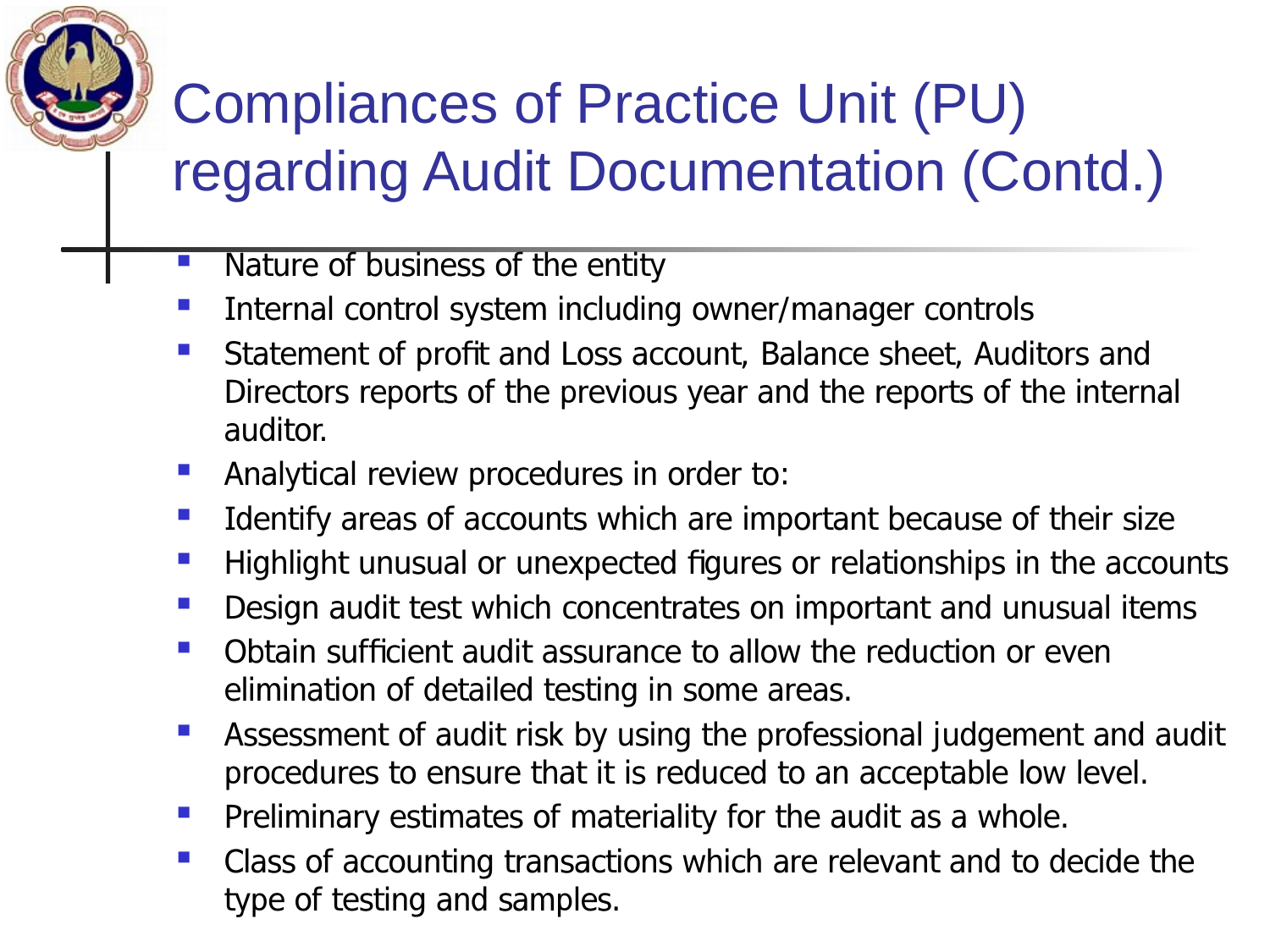

# Compliances of Practice Unit (PU) regarding Audit Documentation (Contd.)
Nature of business of the entity
Internal control system including owner/manager controls
Statement of profit and Loss account, Balance sheet, Auditors and Directors reports of the previous year and the reports of the internal auditor.
Analytical review procedures in order to:
Identify areas of accounts which are important because of their size
Highlight unusual or unexpected figures or relationships in the accounts
Design audit test which concentrates on important and unusual items
Obtain sufficient audit assurance to allow the reduction or even elimination of detailed testing in some areas.
Assessment of audit risk by using the professional judgement and audit procedures to ensure that it is reduced to an acceptable low level.
Preliminary estimates of materiality for the audit as a whole.
Class of accounting transactions which are relevant and to decide the type of testing and samples.